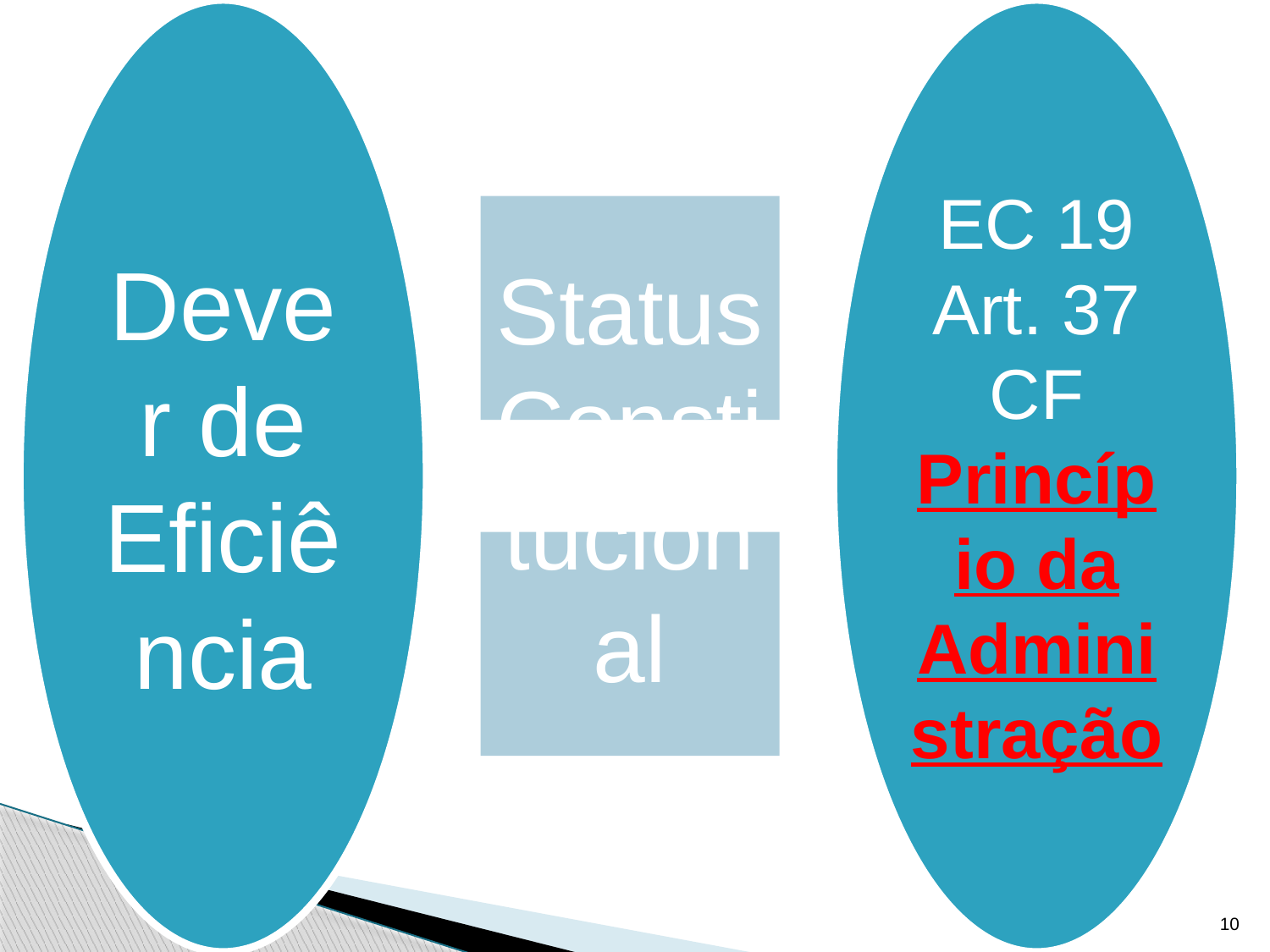

Dever de Eficiência
Status Constitucional
EC 19
Art. 37 CF
Princípio da Administração
10